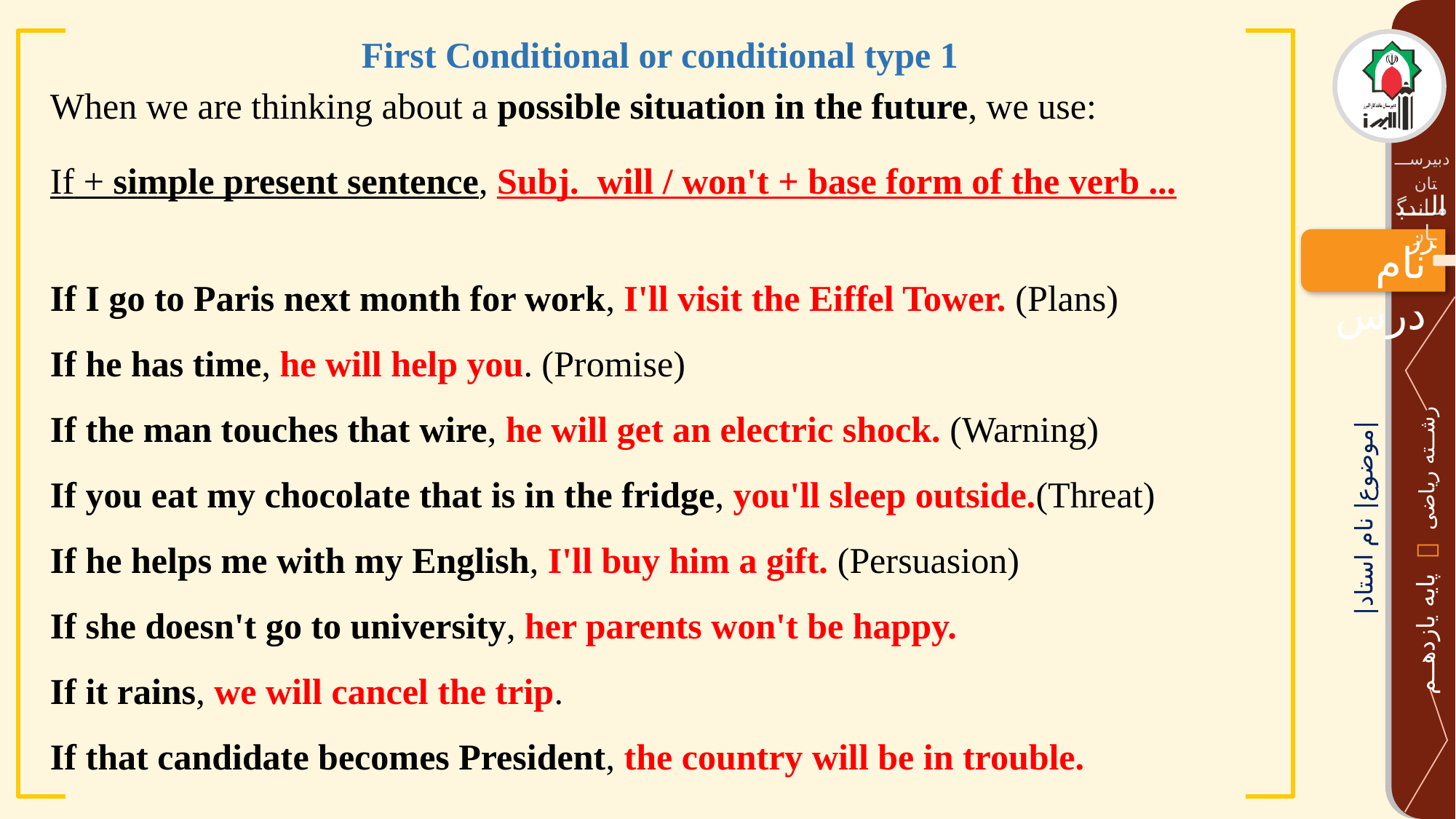

First Conditional or conditional type 1
When we are thinking about a possible situation in the future, we use:

If + simple present sentence, Subj.  will / won't + base form of the verb ...

If I go to Paris next month for work, I'll visit the Eiffel Tower. (Plans)
If he has time, he will help you. (Promise)
If the man touches that wire, he will get an electric shock. (Warning)
If you eat my chocolate that is in the fridge, you'll sleep outside.(Threat)
If he helps me with my English, I'll buy him a gift. (Persuasion)
If she doesn't go to university, her parents won't be happy.
If it rains, we will cancel the trip.
If that candidate becomes President, the country will be in trouble.